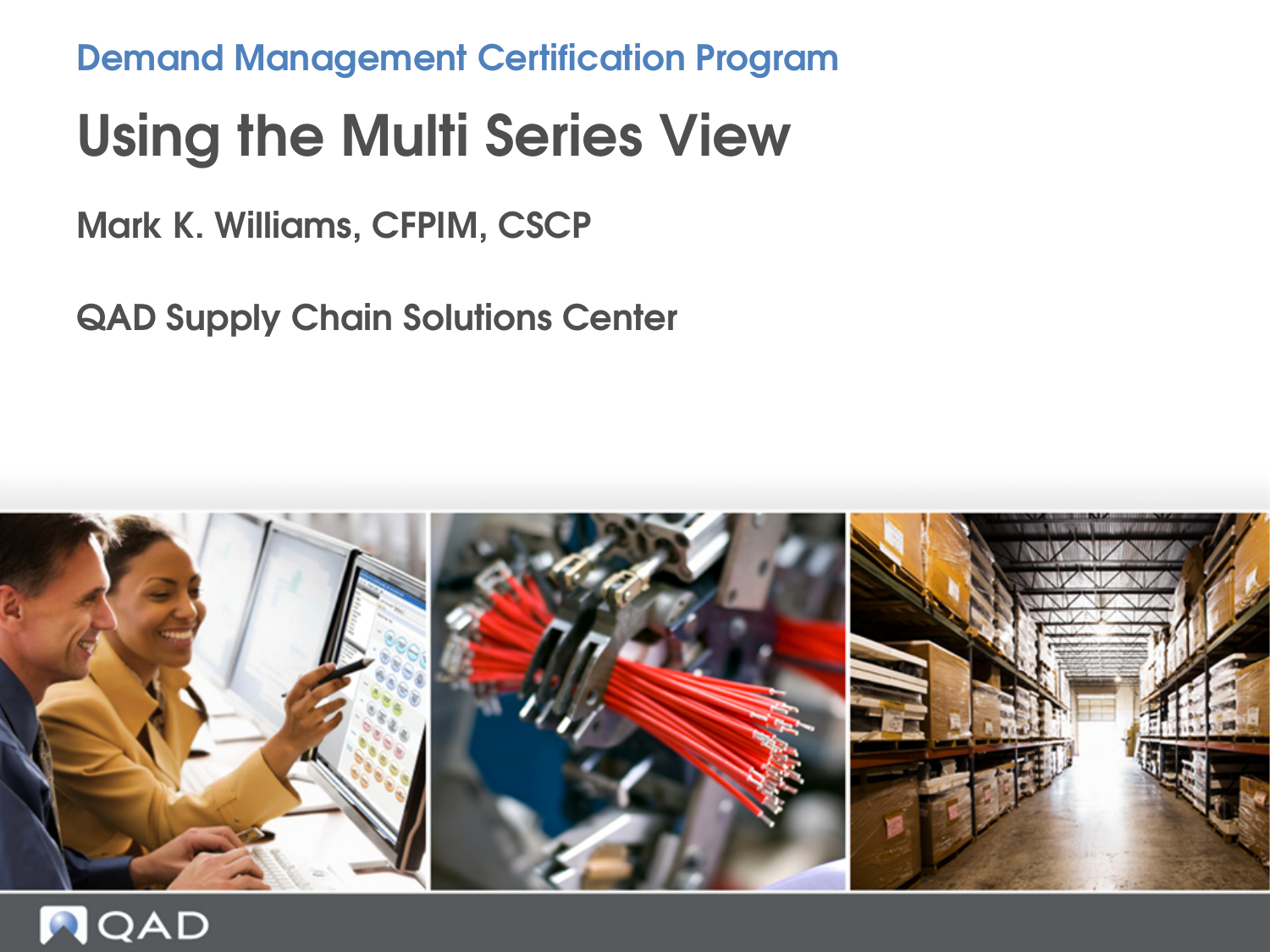

Demand Management Certification Program
# Using the Multi Series View
Mark K. Williams, CFPIM, CSCP
QAD Supply Chain Solutions Center